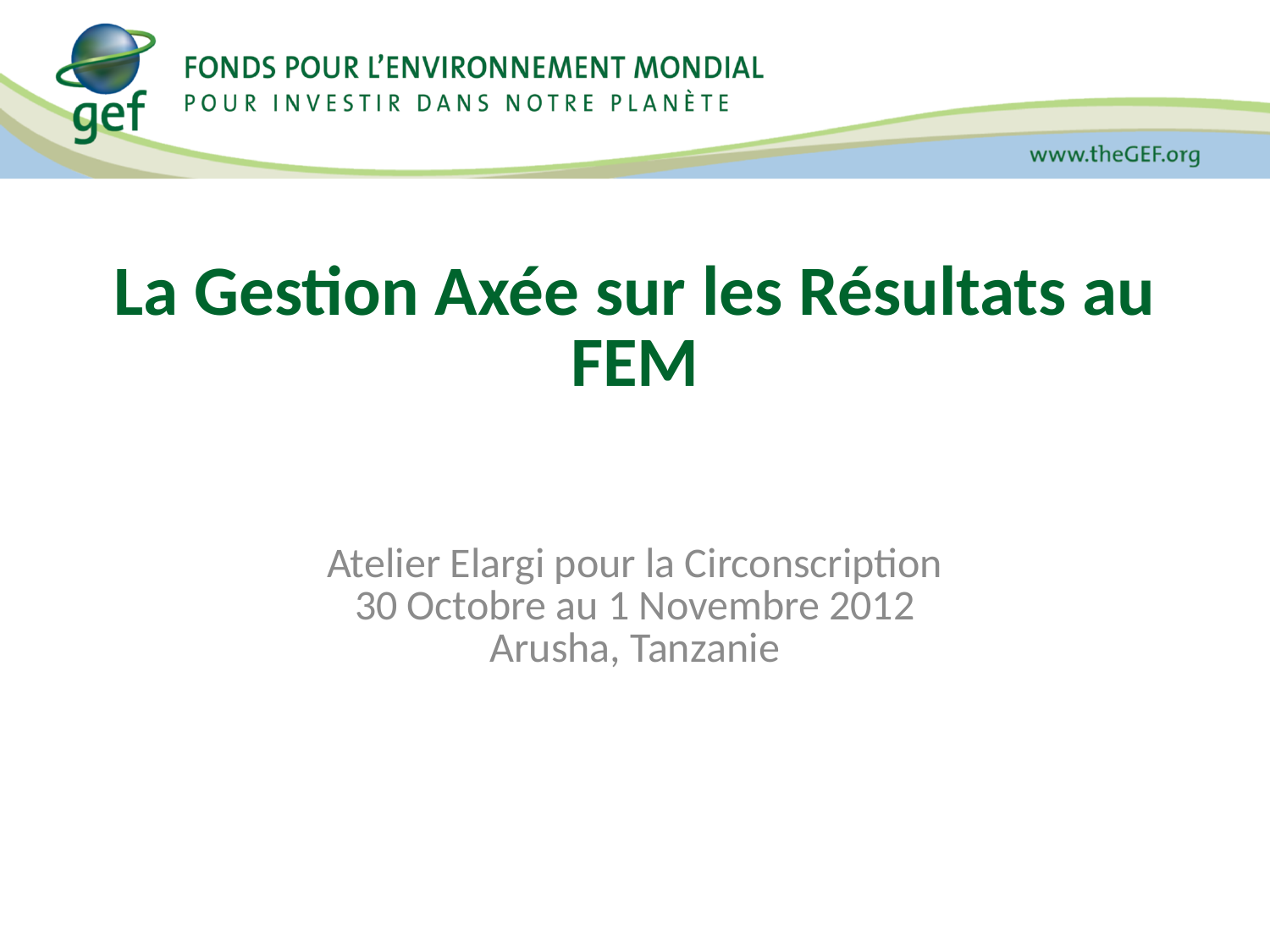

# La Gestion Axée sur les Résultats au FEM
Atelier Elargi pour la Circonscription
30 Octobre au 1 Novembre 2012
Arusha, Tanzanie